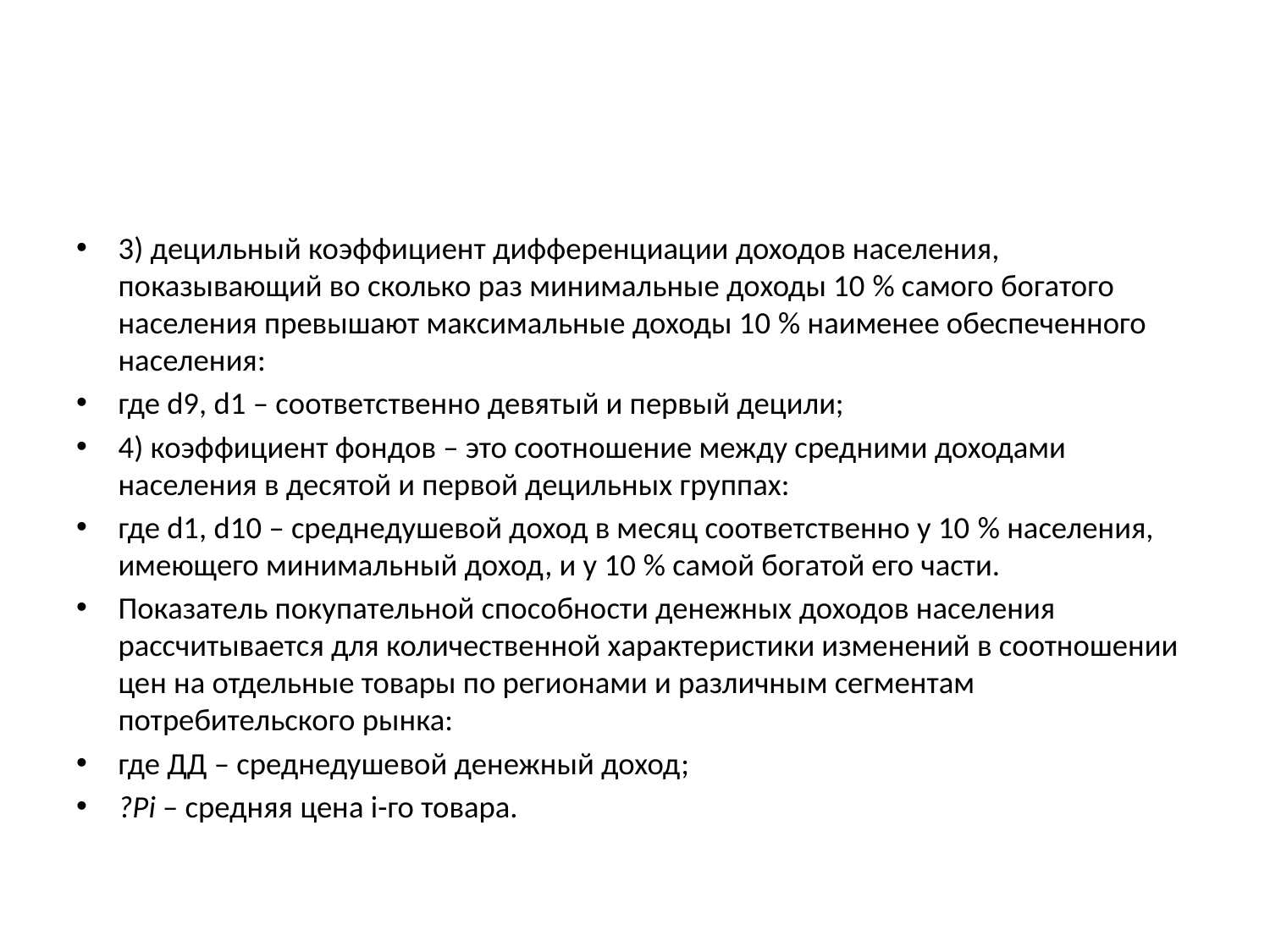

#
3) децильный коэффициент дифференциации доходов населения, показывающий во сколько раз минимальные доходы 10 % самого богатого населения превышают максимальные доходы 10 % наименее обеспеченного населения:
где d9, d1 – соответственно девятый и первый децили;
4) коэффициент фондов – это соотношение между средними доходами населения в десятой и первой децильных группах:
где d1, d10 – среднедушевой доход в месяц соответственно у 10 % населения, имеющего минимальный доход, и у 10 % самой богатой его части.
Показатель покупательной способности денежных доходов населения рассчитывается для количественной характеристики изменений в соотношении цен на отдельные товары по регионами и различным сегментам потребительского рынка:
где ДД – среднедушевой денежный доход;
?Pi – средняя цена i-го товара.